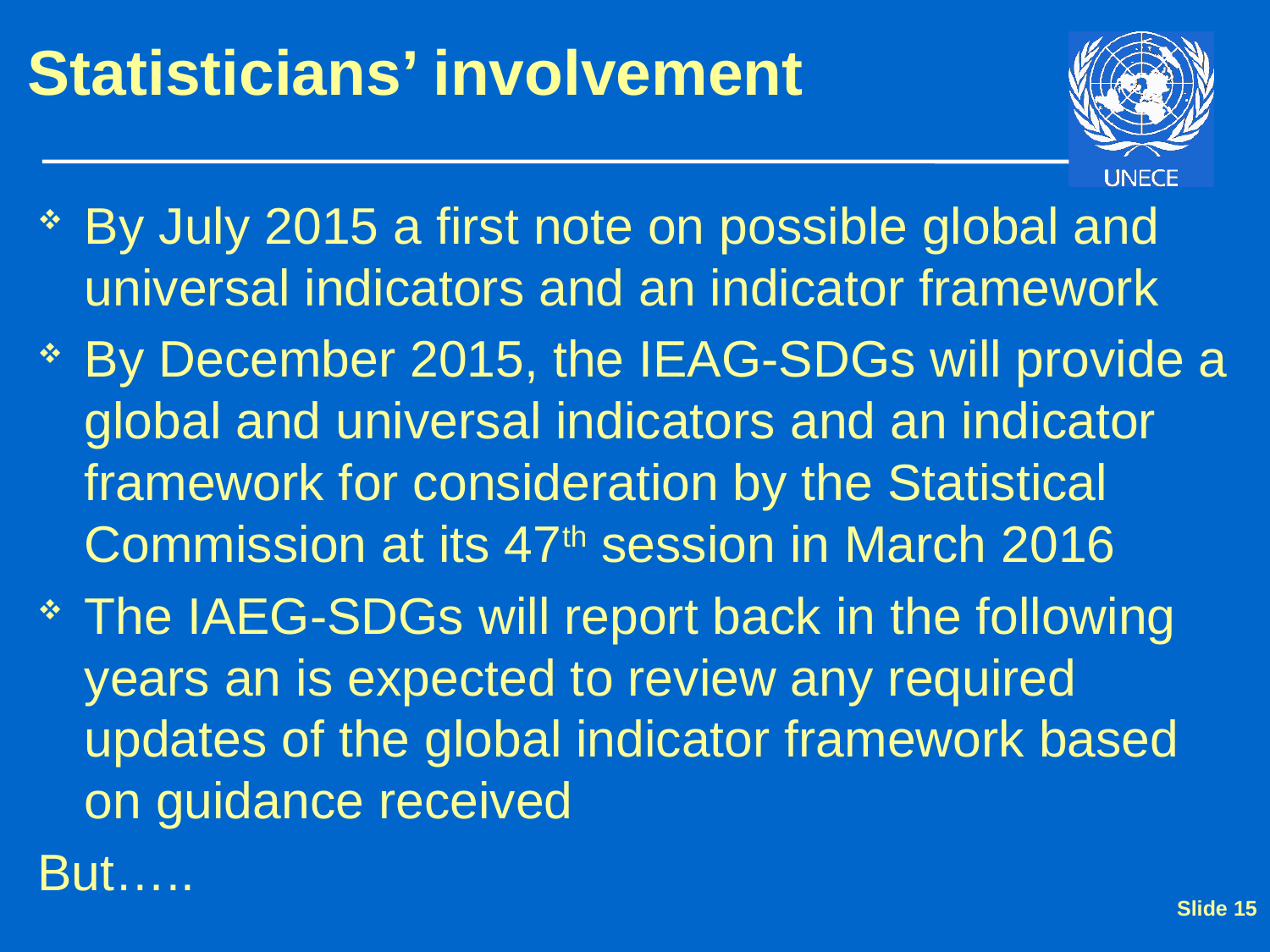

# Statisticians’ involvement
By July 2015 a first note on possible global and universal indicators and an indicator framework
By December 2015, the IEAG-SDGs will provide a global and universal indicators and an indicator framework for consideration by the Statistical Commission at its 47th session in March 2016
The IAEG-SDGs will report back in the following years an is expected to review any required updates of the global indicator framework based on guidance received
But…..